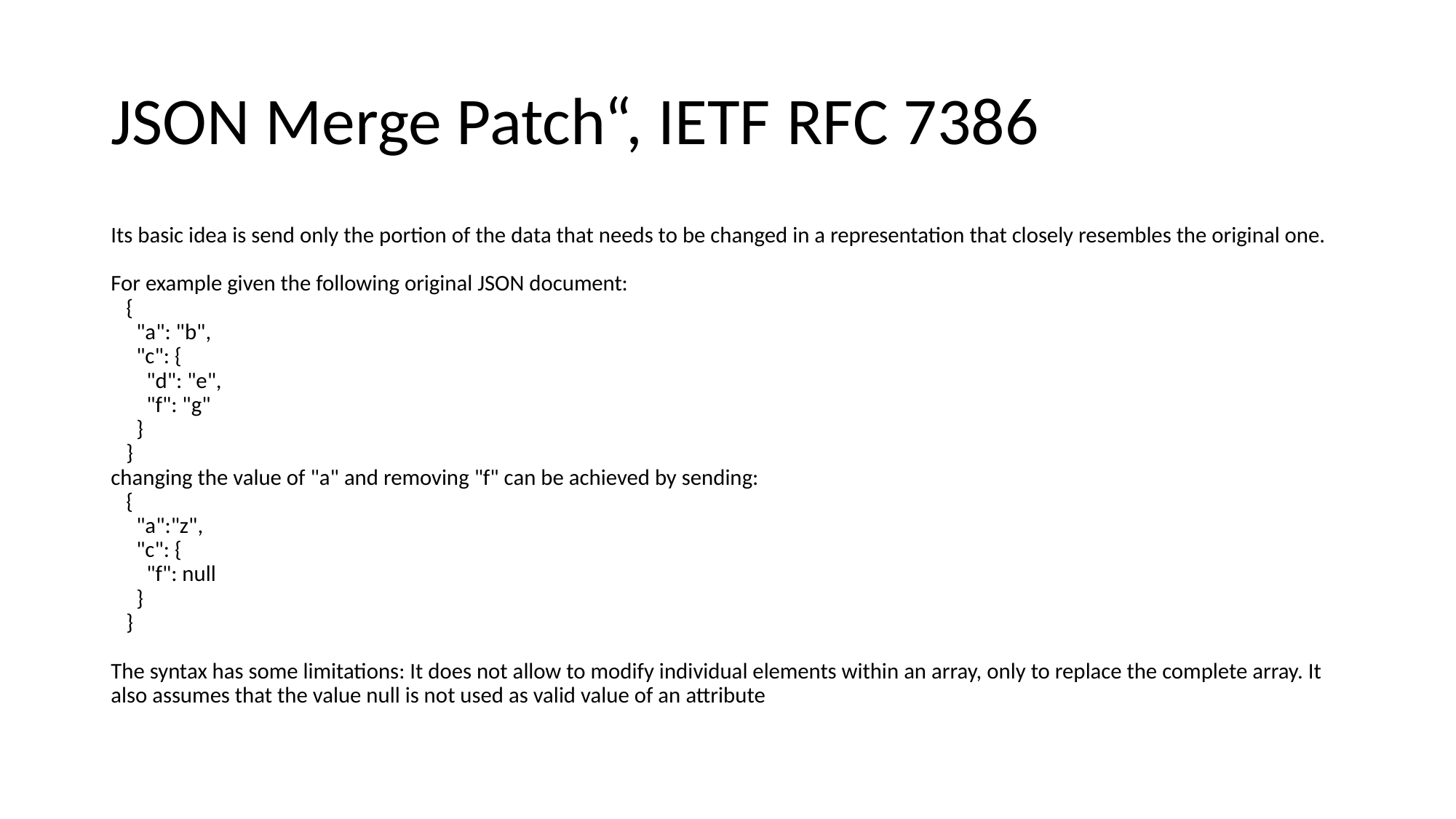

# JSON Merge Patch“, IETF RFC 7386
Its basic idea is send only the portion of the data that needs to be changed in a representation that closely resembles the original one.
For example given the following original JSON document:
   {
     "a": "b",
     "c": {
       "d": "e",
       "f": "g"
     }
   }
changing the value of "a" and removing "f" can be achieved by sending:
   {
     "a":"z",
     "c": {
       "f": null
     }
   }
The syntax has some limitations: It does not allow to modify individual elements within an array, only to replace the complete array. It also assumes that the value null is not used as valid value of an attribute